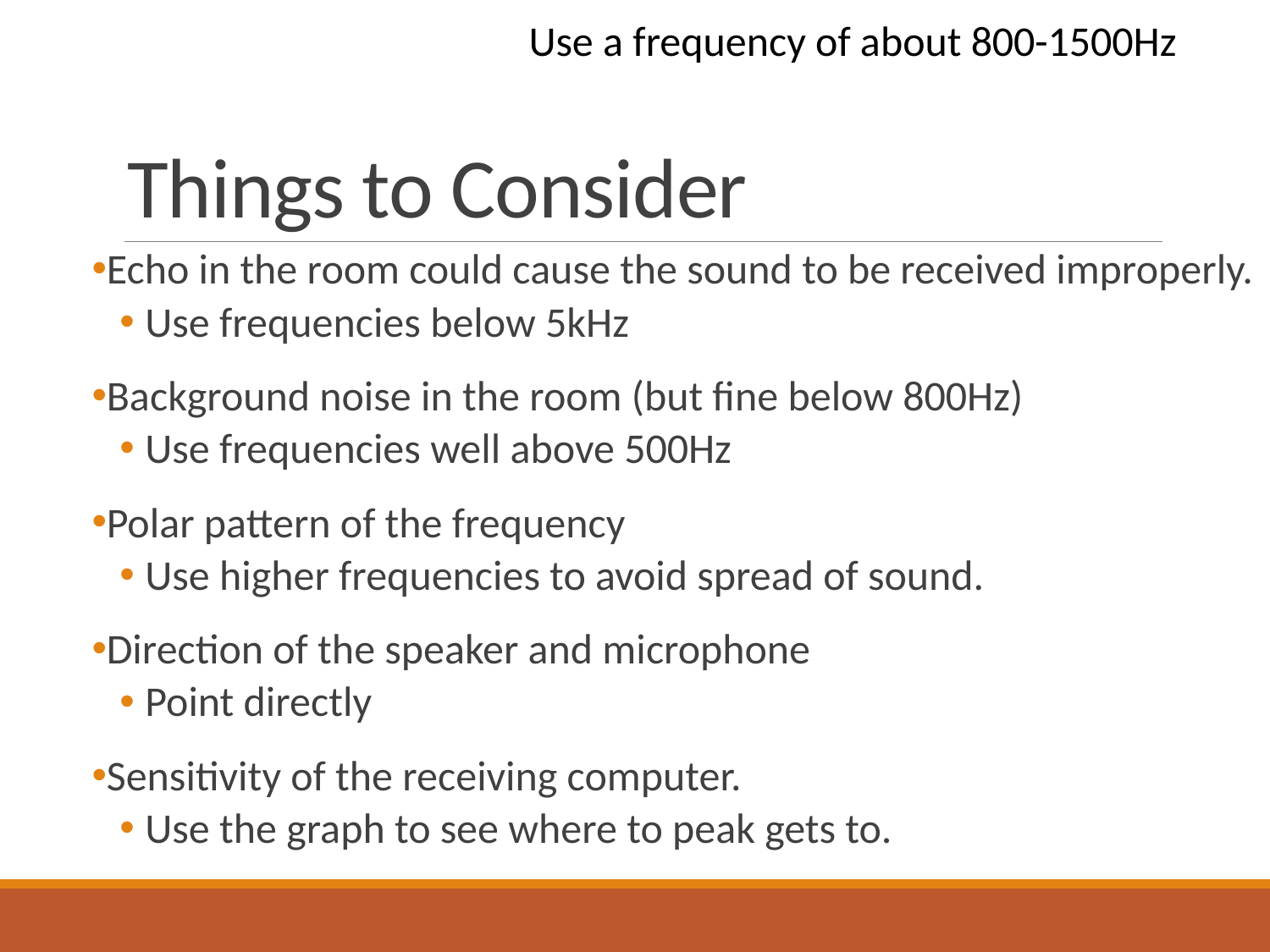

Use a frequency of about 800-1500Hz
# Things to Consider
Echo in the room could cause the sound to be received improperly.
Use frequencies below 5kHz
Background noise in the room (but fine below 800Hz)
Use frequencies well above 500Hz
Polar pattern of the frequency
Use higher frequencies to avoid spread of sound.
Direction of the speaker and microphone
Point directly
Sensitivity of the receiving computer.
Use the graph to see where to peak gets to.